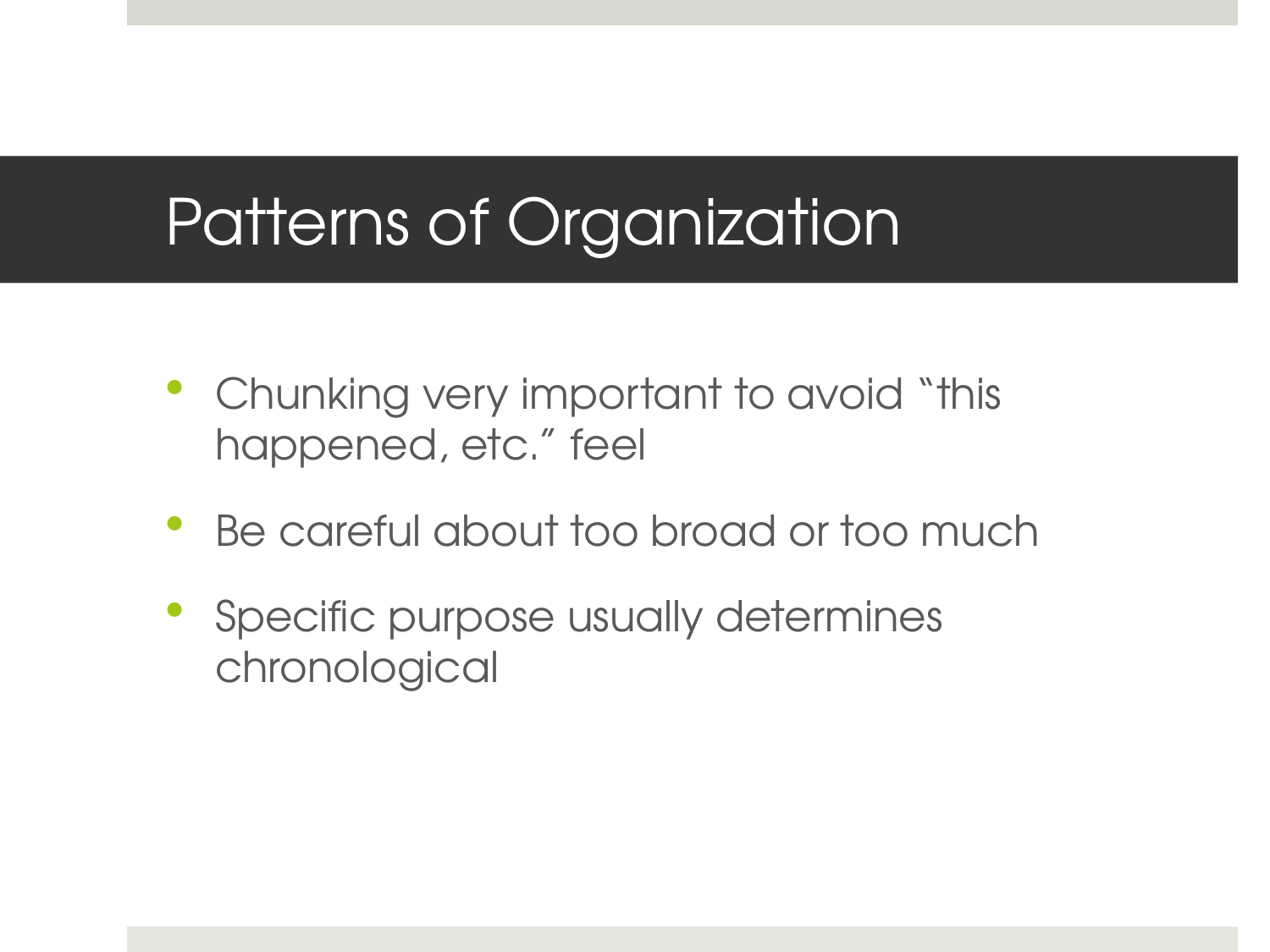

# Patterns of Organization
Chunking very important to avoid “this happened, etc.” feel
Be careful about too broad or too much
Specific purpose usually determines chronological